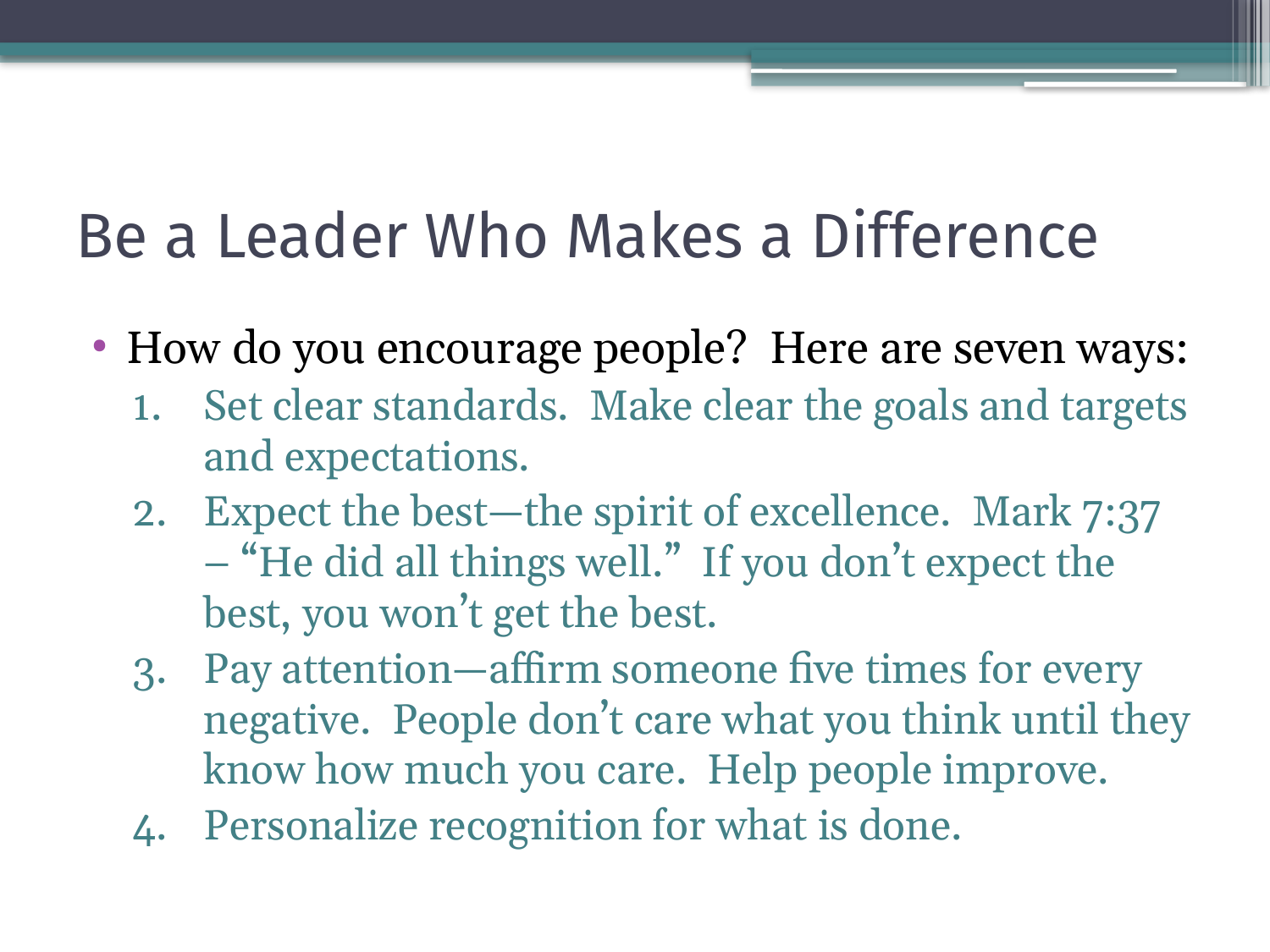

# Be a Leader Who Makes a Difference
How do you encourage people?  Here are seven ways:
Set clear standards.  Make clear the goals and targets and expectations.
Expect the best—the spirit of excellence.  Mark 7:37 – “He did all things well.”  If you don’t expect the best, you won’t get the best.
Pay attention—affirm someone five times for every negative.  People don’t care what you think until they know how much you care.  Help people improve.
Personalize recognition for what is done.